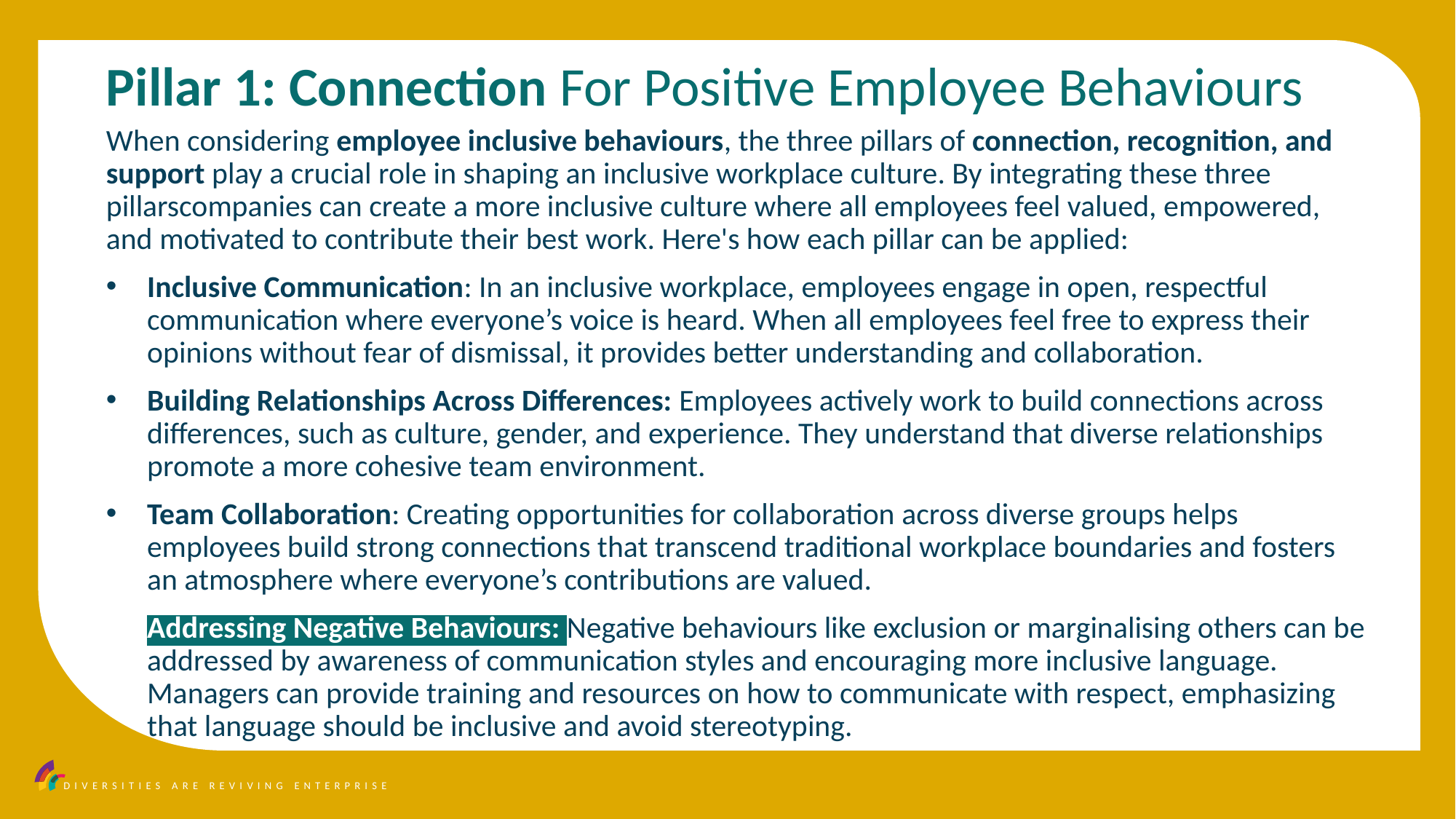

Pillar 1: Connection For Positive Employee Behaviours
When considering employee inclusive behaviours, the three pillars of connection, recognition, and support play a crucial role in shaping an inclusive workplace culture. By integrating these three pillarscompanies can create a more inclusive culture where all employees feel valued, empowered, and motivated to contribute their best work. Here's how each pillar can be applied:
Inclusive Communication: In an inclusive workplace, employees engage in open, respectful communication where everyone’s voice is heard. When all employees feel free to express their opinions without fear of dismissal, it provides better understanding and collaboration.
Building Relationships Across Differences: Employees actively work to build connections across differences, such as culture, gender, and experience. They understand that diverse relationships promote a more cohesive team environment.
Team Collaboration: Creating opportunities for collaboration across diverse groups helps employees build strong connections that transcend traditional workplace boundaries and fosters an atmosphere where everyone’s contributions are valued.
Addressing Negative Behaviours: Negative behaviours like exclusion or marginalising others can be addressed by awareness of communication styles and encouraging more inclusive language. Managers can provide training and resources on how to communicate with respect, emphasizing that language should be inclusive and avoid stereotyping.